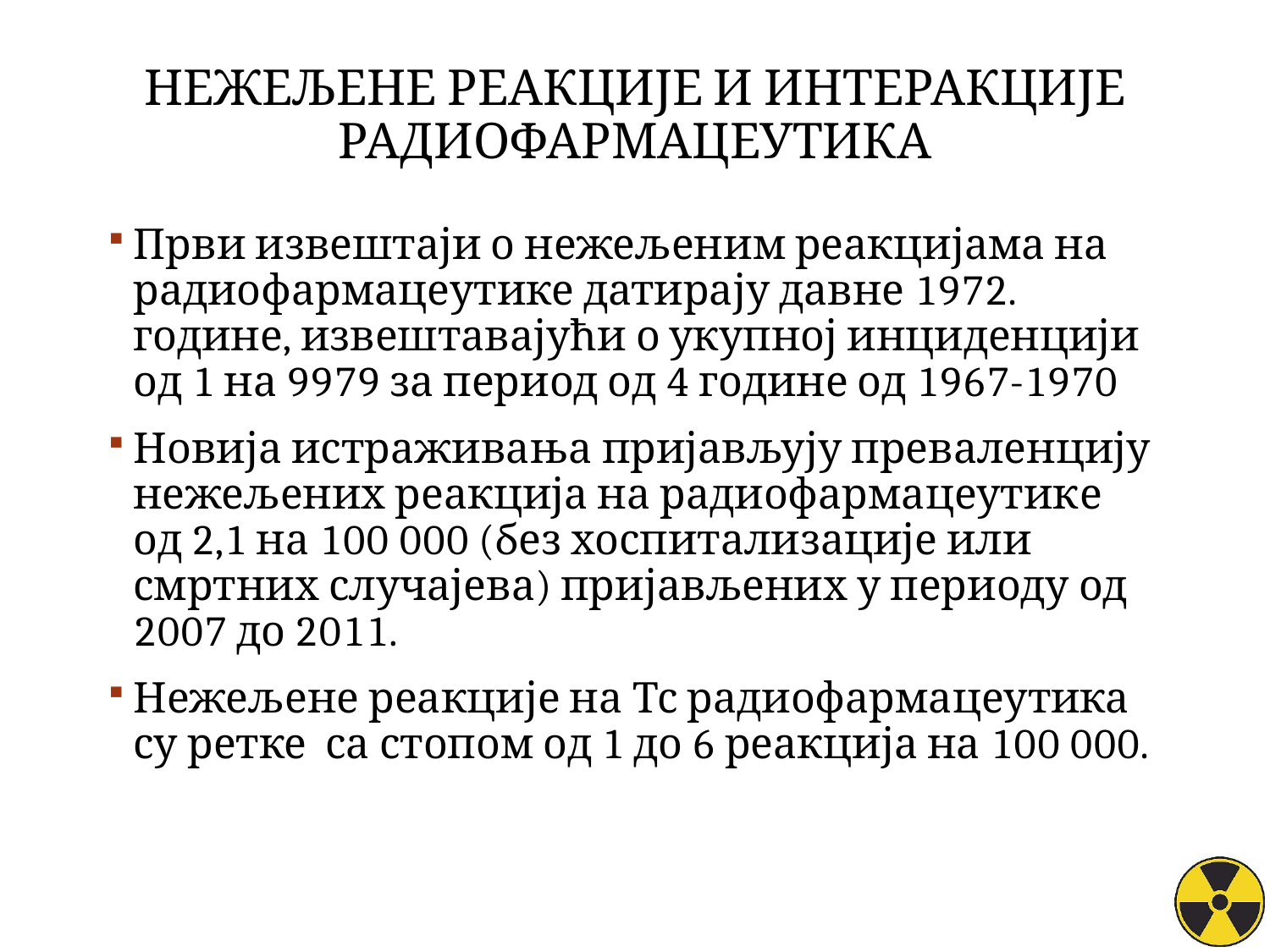

# Нежељене реакције и интеракције радиофармацеутика
Први извештаји о нежељеним реакцијама на радиофармацеутике датирају давне 1972. године, извештавајући о укупној инциденцији од 1 на 9979 за период од 4 године од 1967-1970
Новија истраживања пријављују преваленцију
нежељених реакција на радиофармацеутике
од 2,1 на 100 000 (без хоспитализације или смртних случајева) пријављених у периоду од 2007 до 2011.
Нежељене реакције на Тс радиофармацеутика су ретке  са стопом од 1 до 6 реакција на 100 000.